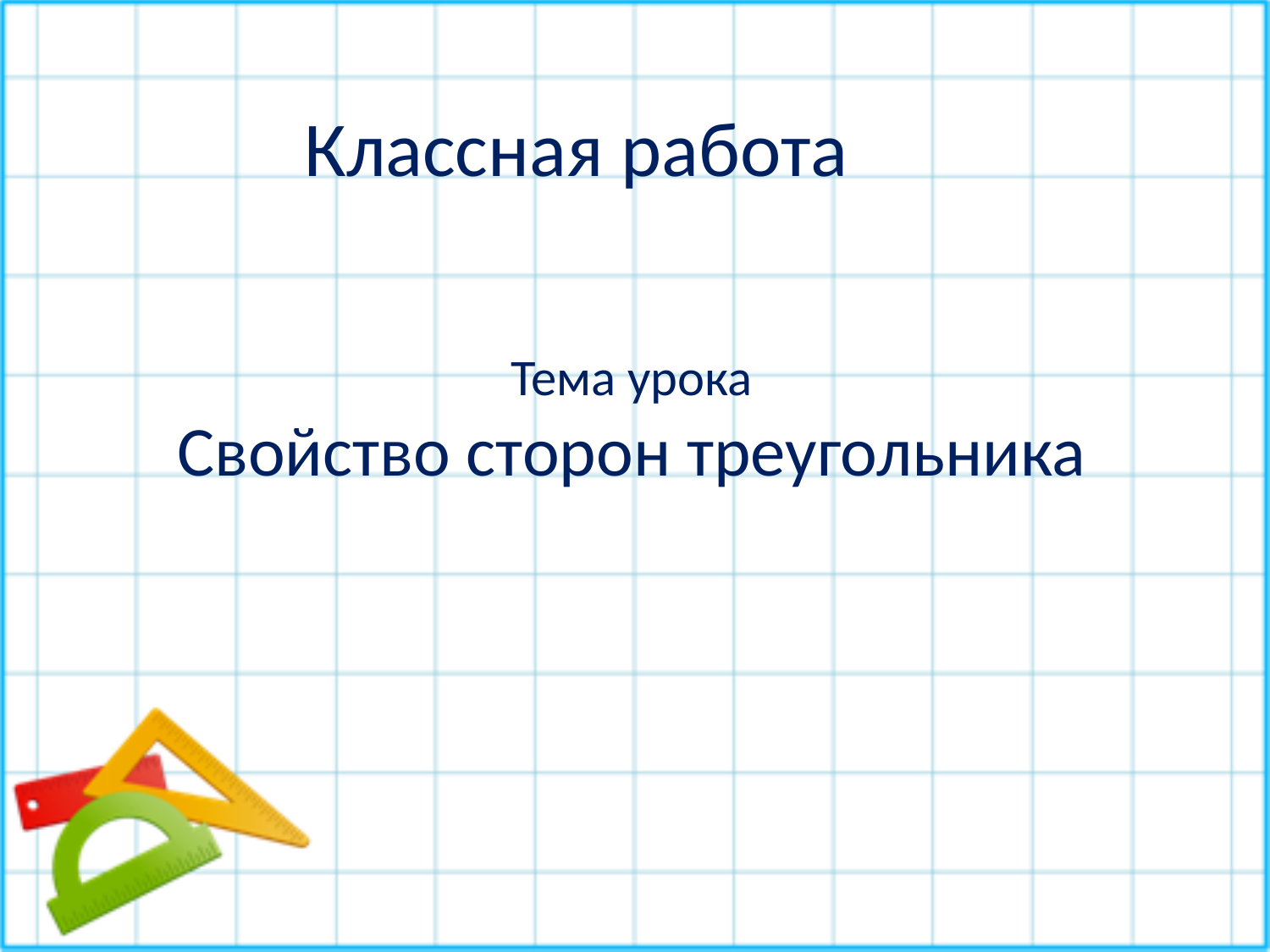

# Классная работа
Тема урока
Свойство сторон треугольника